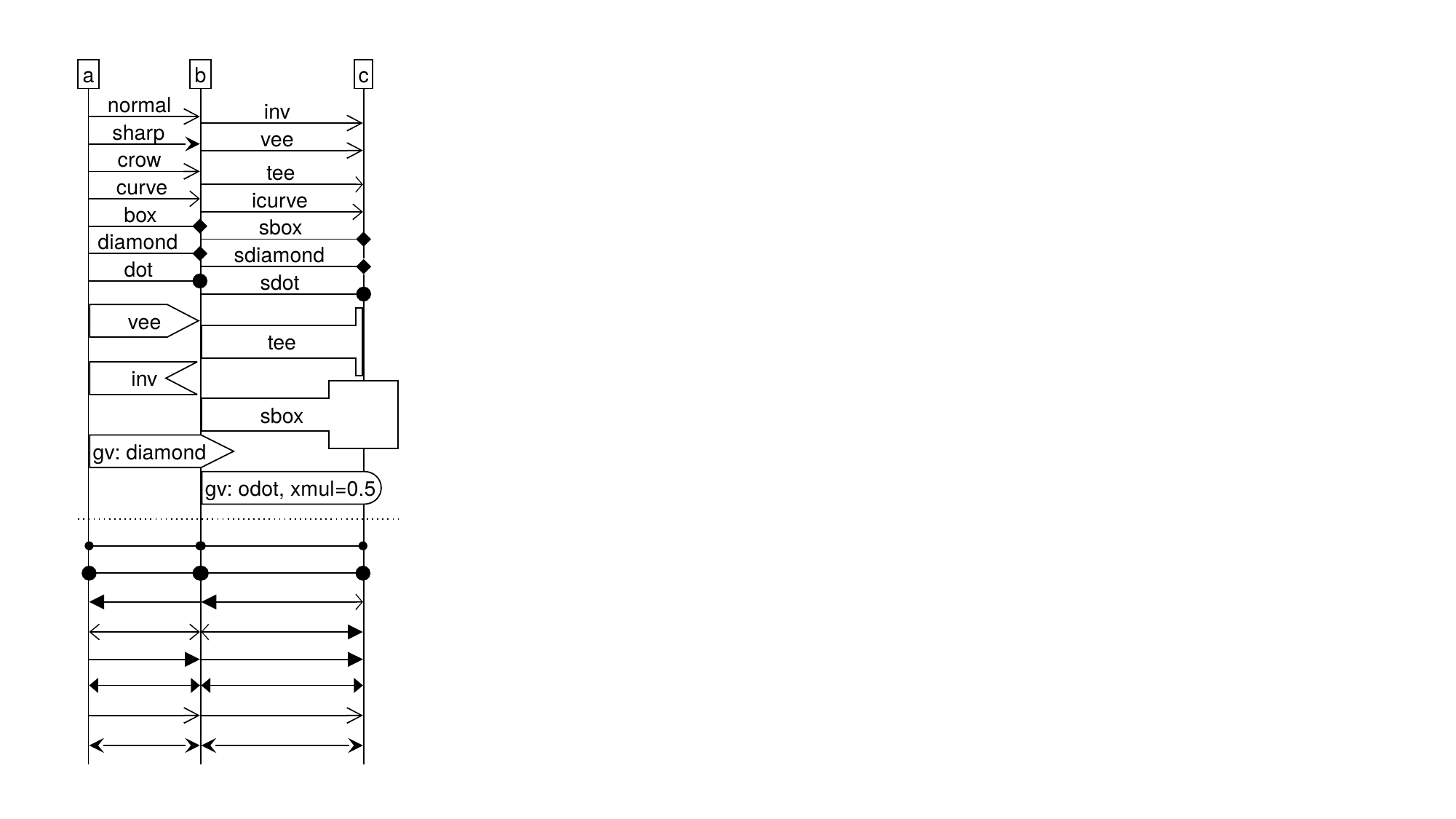

a
b
c
normal
inv
sharp
vee
crow
tee
curve
icurve
box
sbox
diamond
sdiamond
dot
sdot

vee
tee

inv

sbox

gv: diamond

gv: odot, xmul=0.5